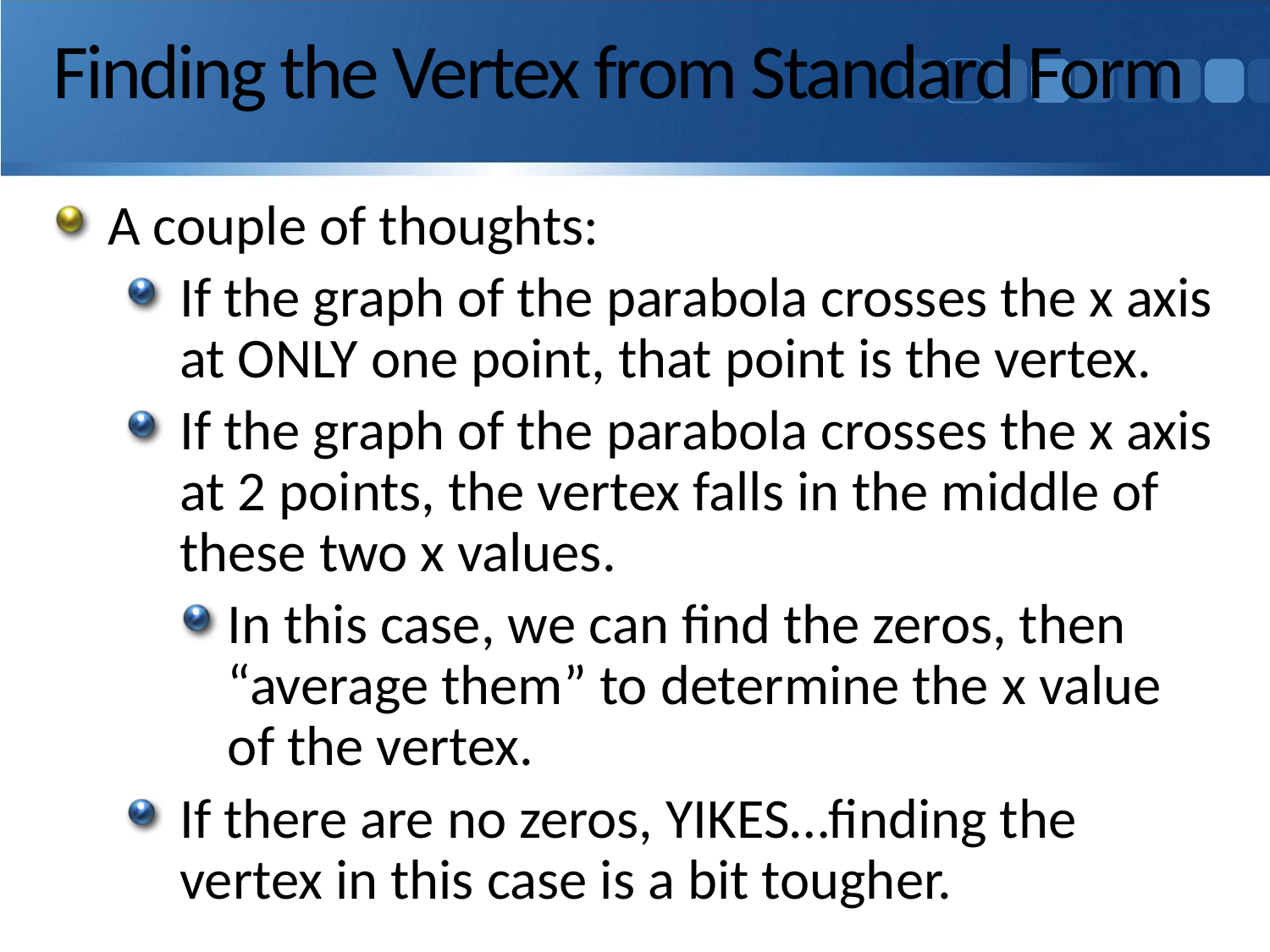

# Finding the Vertex from Standard Form
A couple of thoughts:
If the graph of the parabola crosses the x axis at ONLY one point, that point is the vertex.
If the graph of the parabola crosses the x axis at 2 points, the vertex falls in the middle of these two x values.
In this case, we can find the zeros, then “average them” to determine the x value of the vertex.
If there are no zeros, YIKES…finding the vertex in this case is a bit tougher.